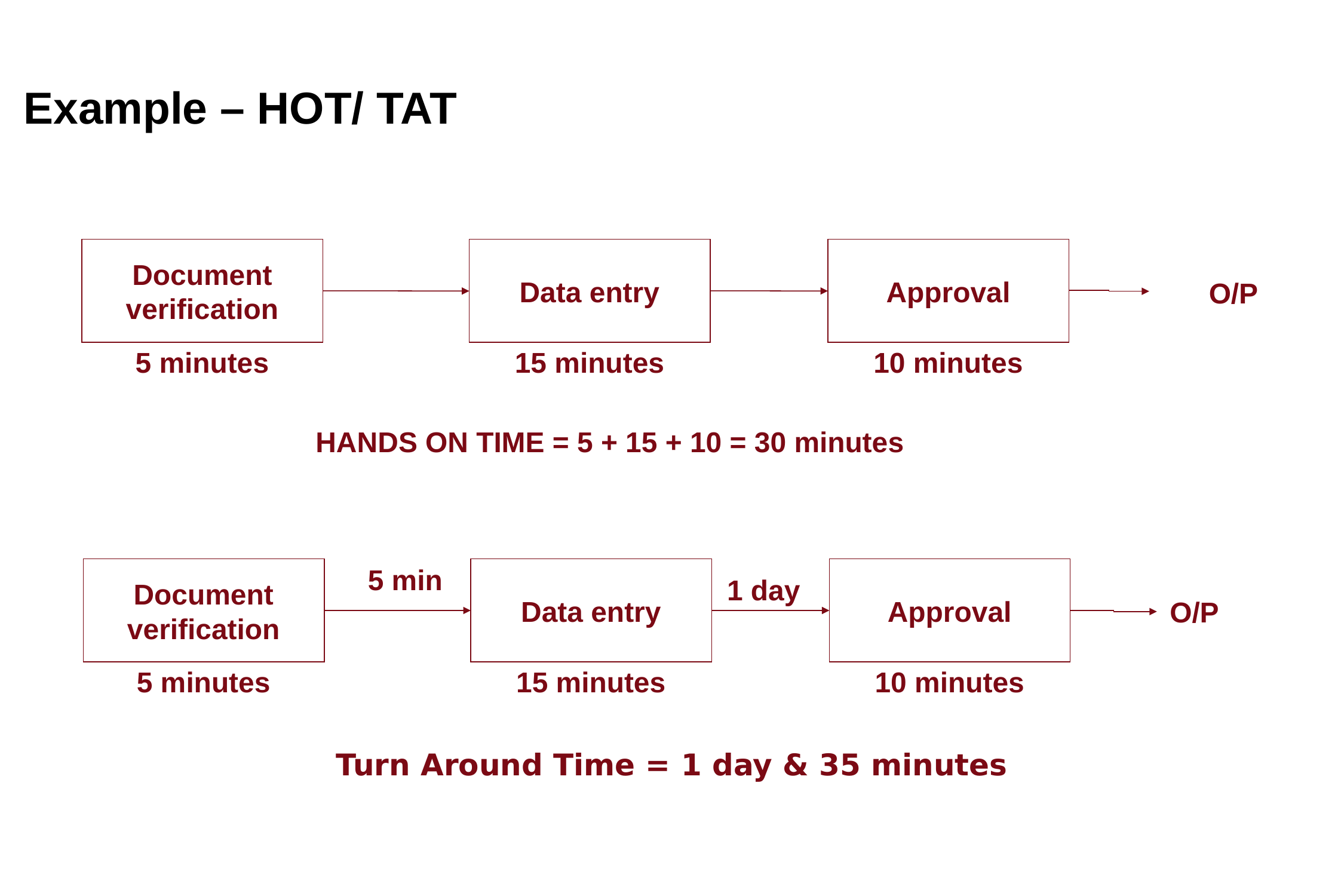

# Example – HOT/ TAT
Document verification
Data entry
Approval
O/P
5 minutes
15 minutes
10 minutes
HANDS ON TIME = 5 + 15 + 10 = 30 minutes
5 min
Document verification
Data entry
Approval
1 day
O/P
5 minutes
15 minutes
10 minutes
Turn Around Time = 1 day & 35 minutes